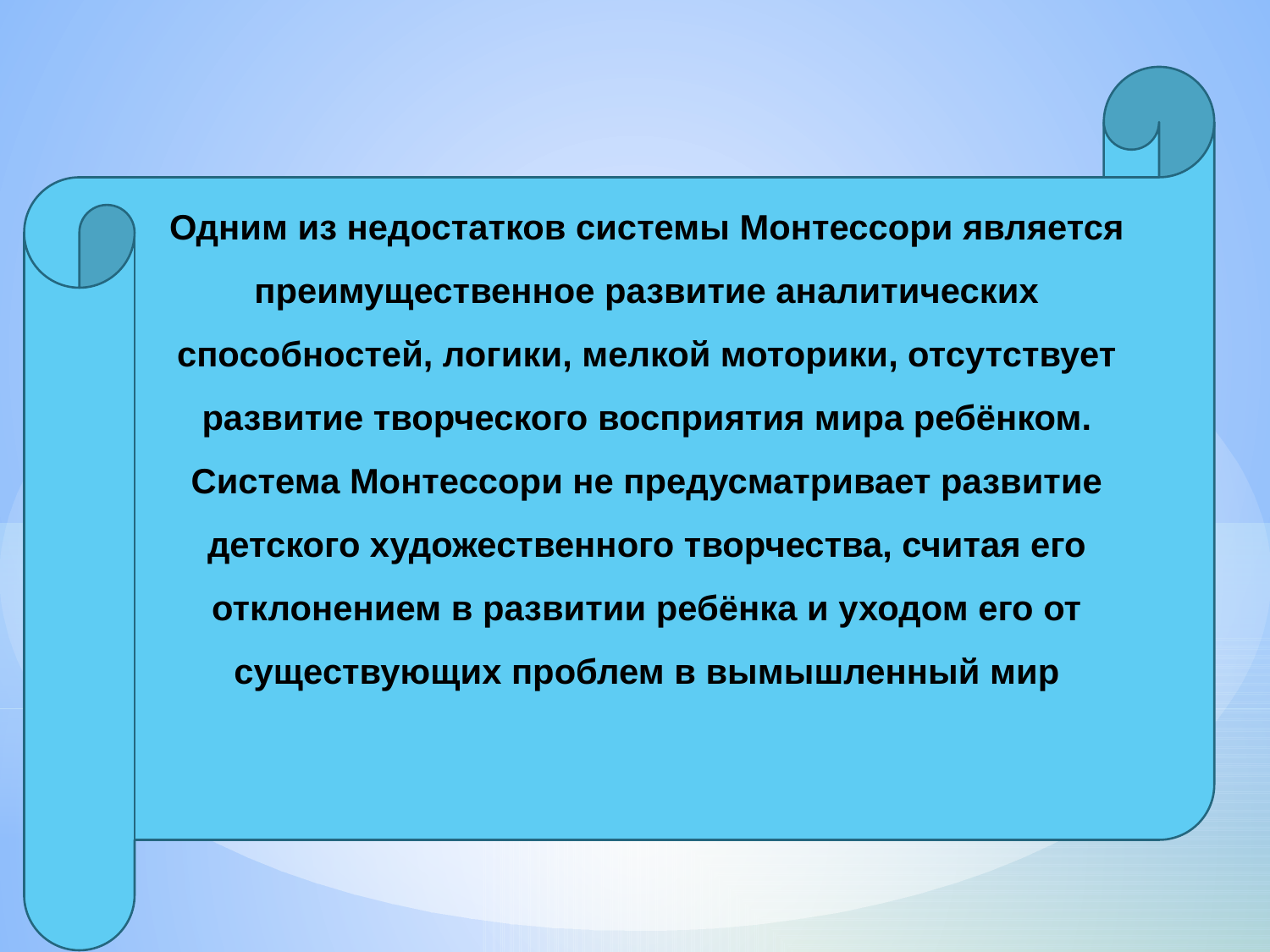

Одним из недостатков системы Монтессори является преимущественное развитие аналитических способностей, логики, мелкой моторики, отсутствует развитие творческого восприятия мира ребёнком.
Система Монтессори не предусматривает развитие детского художественного творчества, считая его отклонением в развитии ребёнка и уходом его от существующих проблем в вымышленный мир